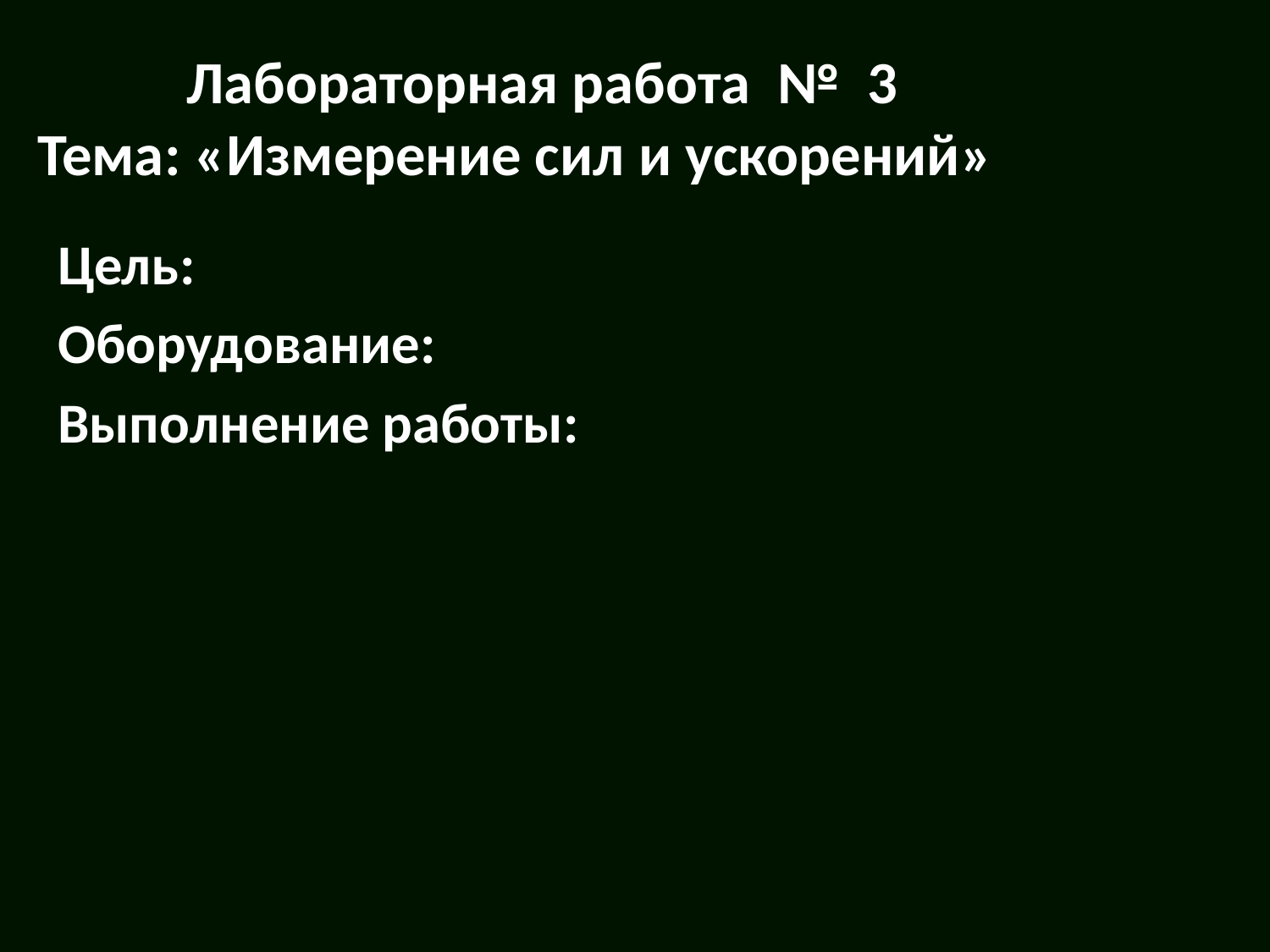

# Лабораторная работа  №  3 Тема: «Измерение сил и ускорений»
Цель:
Оборудование:
Выполнение работы: